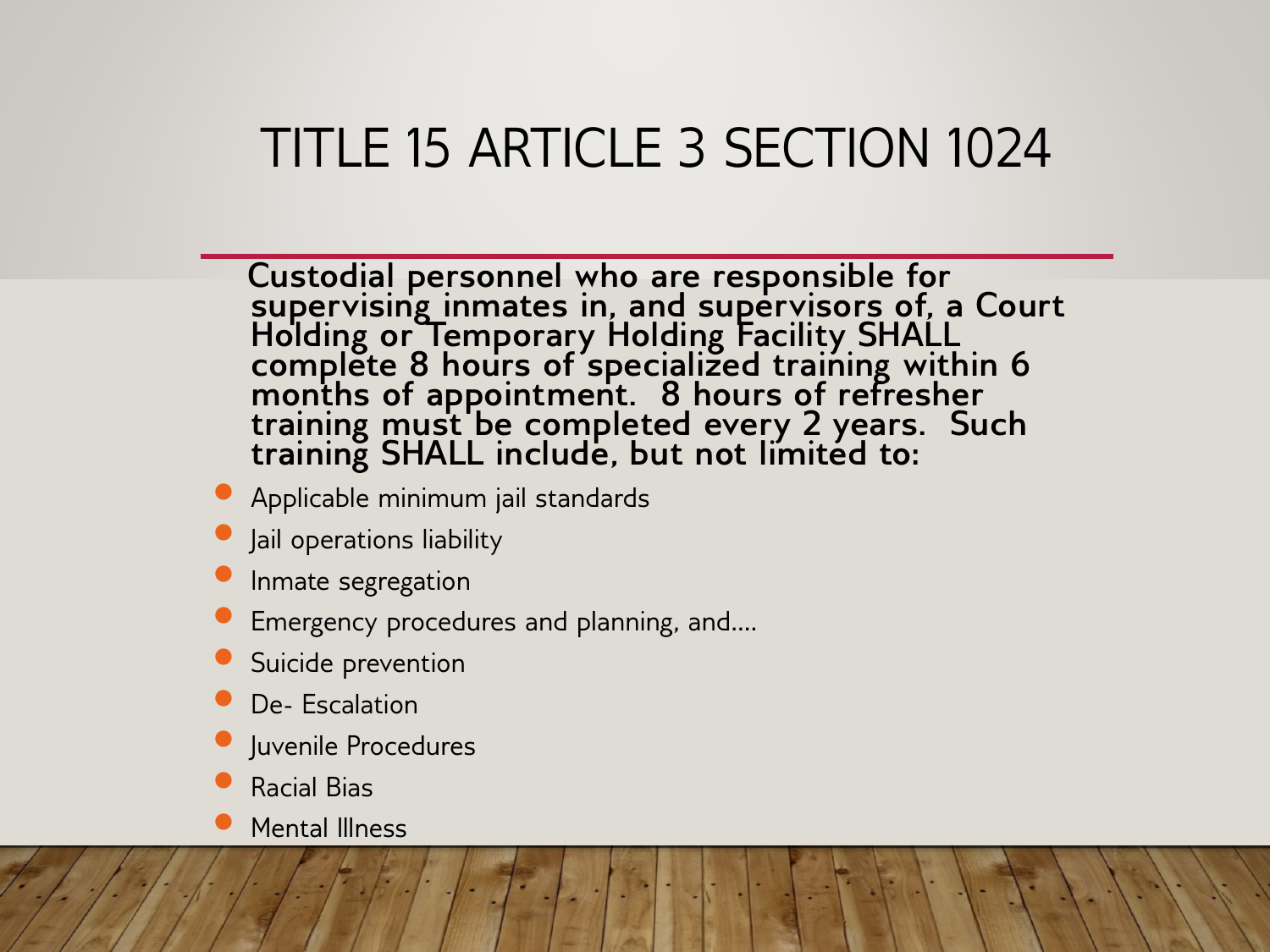

# TITLE 15 ARTICLE 3 SECTION 1024
   Custodial personnel who are responsible for supervising inmates in, and supervisors of, a Court Holding or Temporary Holding Facility SHALL complete 8 hours of specialized training within 6 months of appointment.  8 hours of refresher training must be completed every 2 years.  Such training SHALL include, but not limited to:
Applicable minimum jail standards
Jail operations liability
Inmate segregation
Emergency procedures and planning, and….
Suicide prevention
De- Escalation
Juvenile Procedures
Racial Bias
Mental Illness